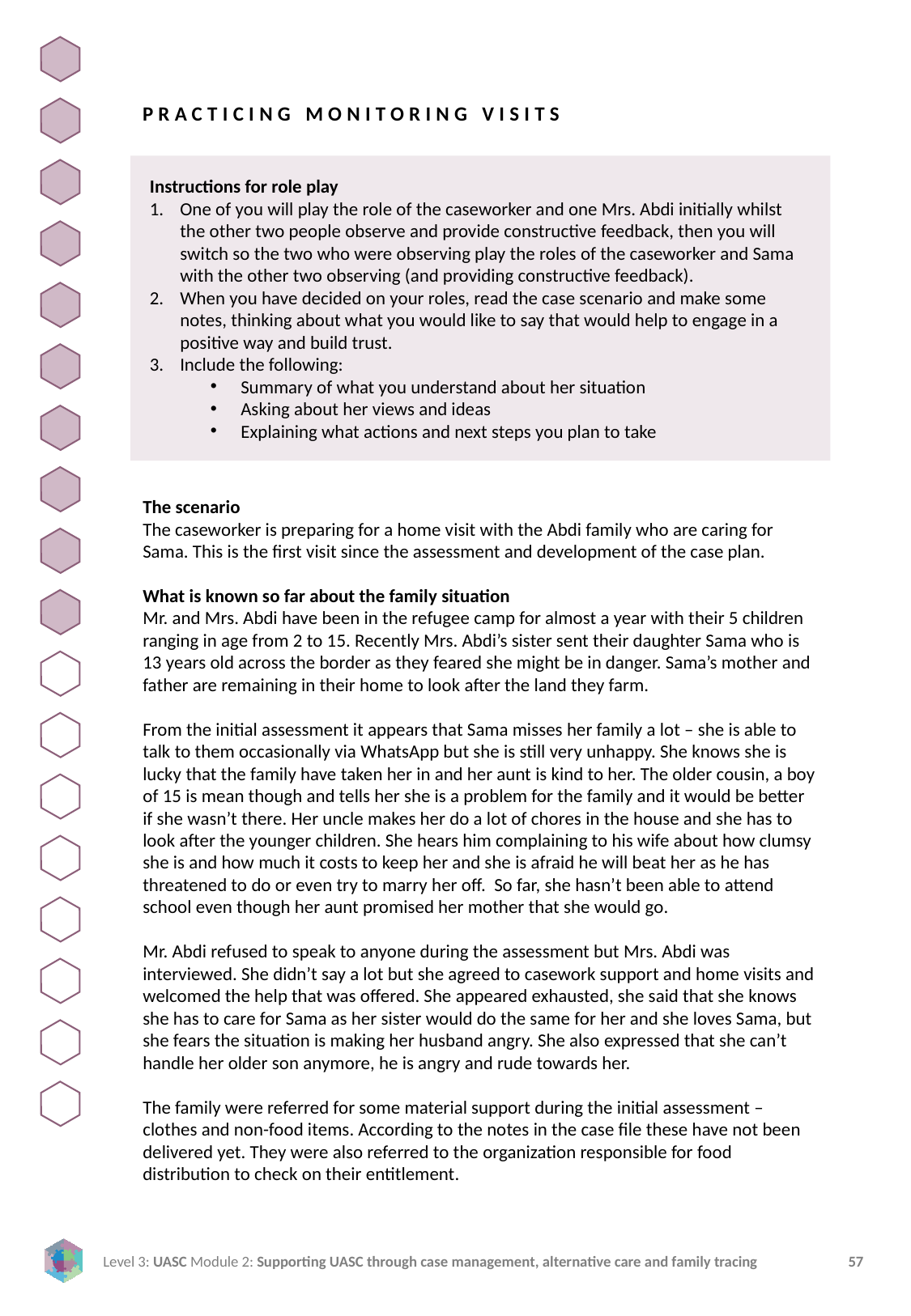

PRACTICING MONITORING VISITS

Instructions for role play
One of you will play the role of the caseworker and one Mrs. Abdi initially whilst the other two people observe and provide constructive feedback, then you will switch so the two who were observing play the roles of the caseworker and Sama with the other two observing (and providing constructive feedback).
When you have decided on your roles, read the case scenario and make some notes, thinking about what you would like to say that would help to engage in a positive way and build trust.
Include the following:
Summary of what you understand about her situation
Asking about her views and ideas
Explaining what actions and next steps you plan to take

The scenario
The caseworker is preparing for a home visit with the Abdi family who are caring for Sama. This is the first visit since the assessment and development of the case plan.

What is known so far about the family situation
Mr. and Mrs. Abdi have been in the refugee camp for almost a year with their 5 children ranging in age from 2 to 15. Recently Mrs. Abdi’s sister sent their daughter Sama who is 13 years old across the border as they feared she might be in danger. Sama’s mother and father are remaining in their home to look after the land they farm.

From the initial assessment it appears that Sama misses her family a lot – she is able to talk to them occasionally via WhatsApp but she is still very unhappy. She knows she is lucky that the family have taken her in and her aunt is kind to her. The older cousin, a boy of 15 is mean though and tells her she is a problem for the family and it would be better if she wasn’t there. Her uncle makes her do a lot of chores in the house and she has to look after the younger children. She hears him complaining to his wife about how clumsy she is and how much it costs to keep her and she is afraid he will beat her as he has threatened to do or even try to marry her off.  So far, she hasn’t been able to attend school even though her aunt promised her mother that she would go.

Mr. Abdi refused to speak to anyone during the assessment but Mrs. Abdi was interviewed. She didn’t say a lot but she agreed to casework support and home visits and welcomed the help that was offered. She appeared exhausted, she said that she knows she has to care for Sama as her sister would do the same for her and she loves Sama, but she fears the situation is making her husband angry. She also expressed that she can’t handle her older son anymore, he is angry and rude towards her.

The family were referred for some material support during the initial assessment – clothes and non-food items. According to the notes in the case file these have not been delivered yet. They were also referred to the organization responsible for food distribution to check on their entitlement.